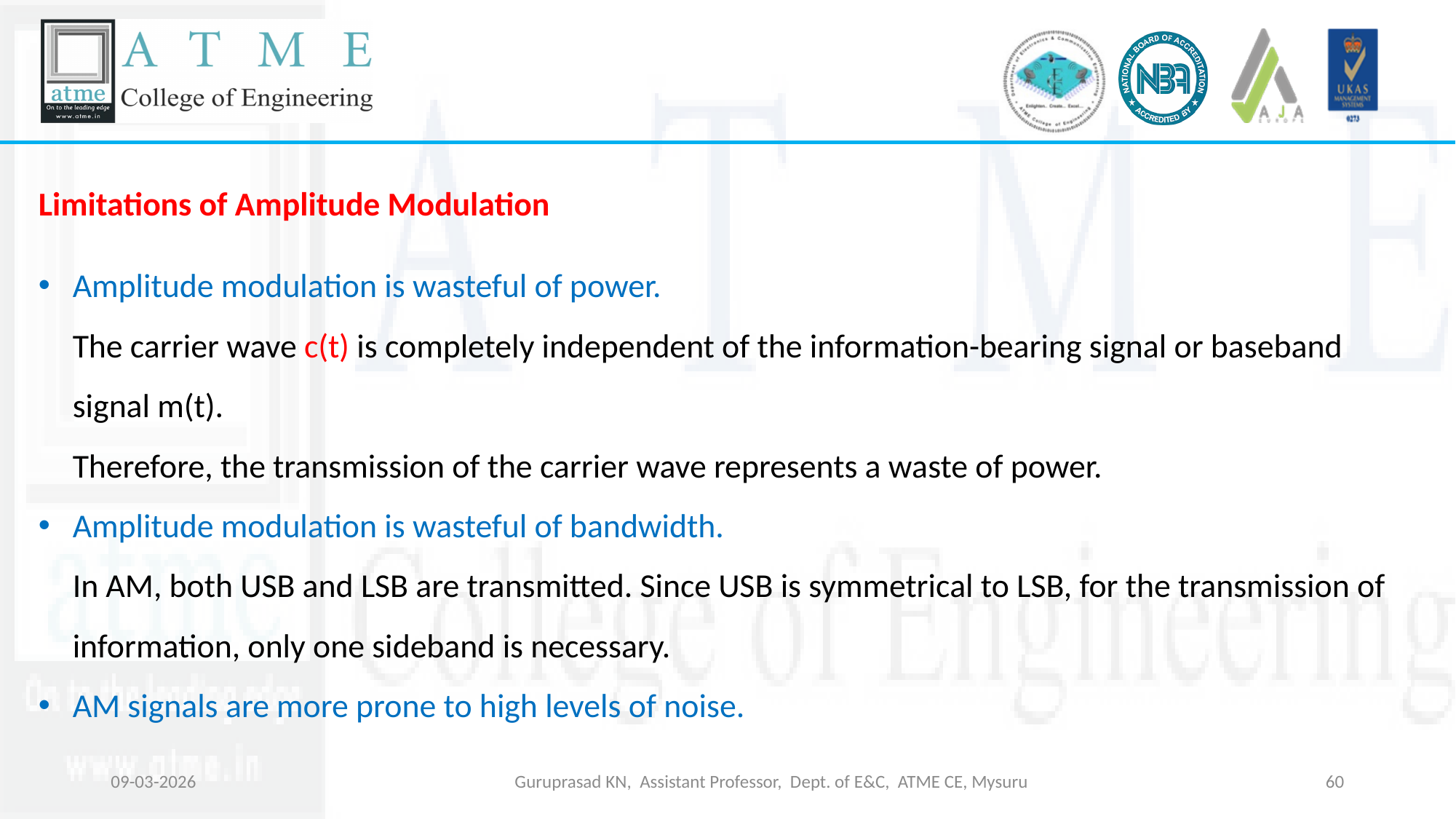

Limitations of Amplitude Modulation

Amplitude modulation is wasteful of power.
The carrier wave c(t) is completely independent of the information-bearing signal or baseband signal m(t).
Therefore, the transmission of the carrier wave represents a waste of power.
Amplitude modulation is wasteful of bandwidth.
In AM, both USB and LSB are transmitted. Since USB is symmetrical to LSB, for the transmission of information, only one sideband is necessary.
AM signals are more prone to high levels of noise.
09-03-2026
Guruprasad KN,  Assistant Professor,  Dept. of E&C,  ATME CE, Mysuru
60